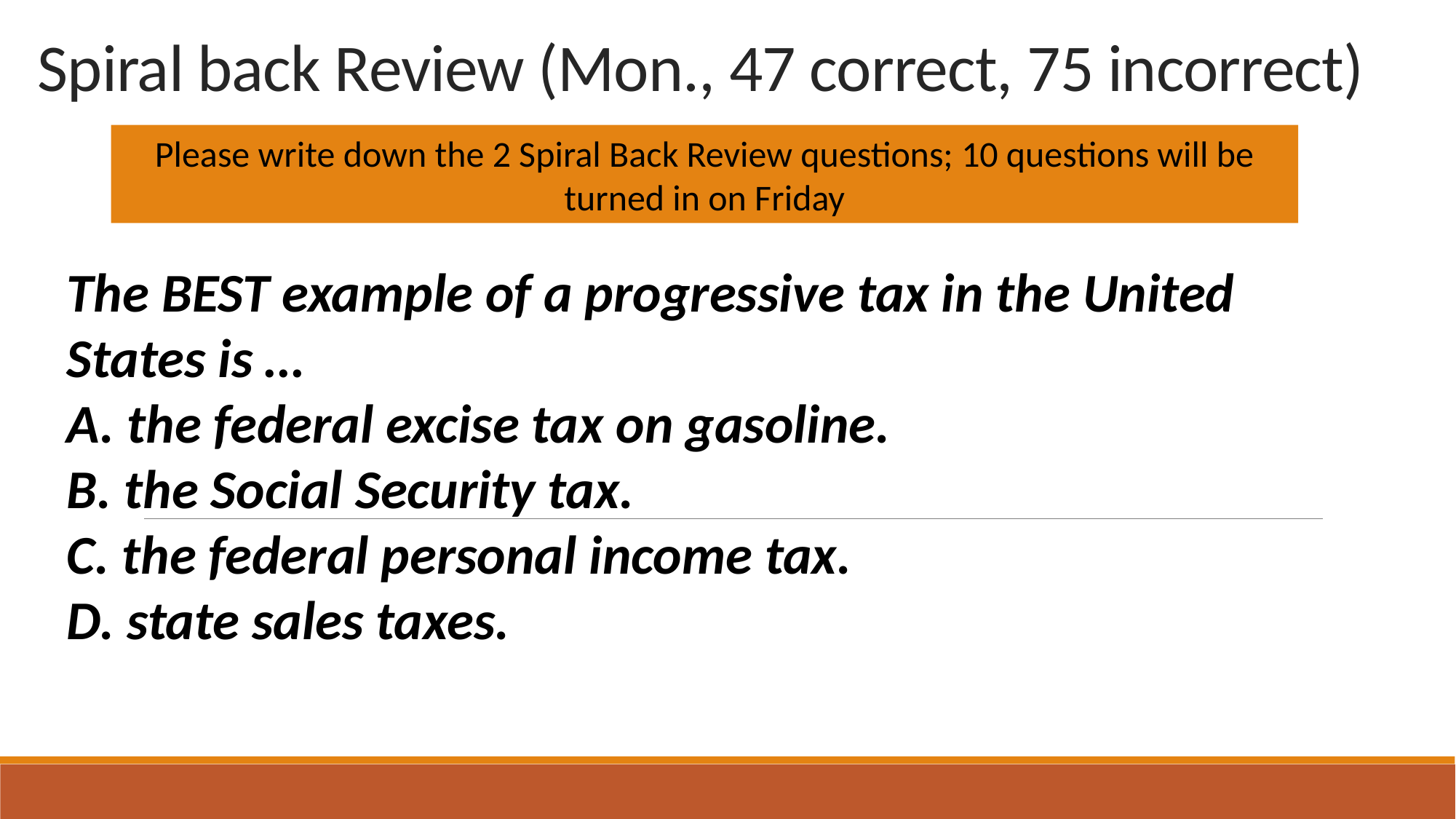

# Spiral back Review (Mon., 47 correct, 75 incorrect)
Please write down the 2 Spiral Back Review questions; 10 questions will be turned in on Friday

The BEST example of a progressive tax in the United States is …
A. the federal excise tax on gasoline.
B. the Social Security tax.
C. the federal personal income tax.
D. state sales taxes.